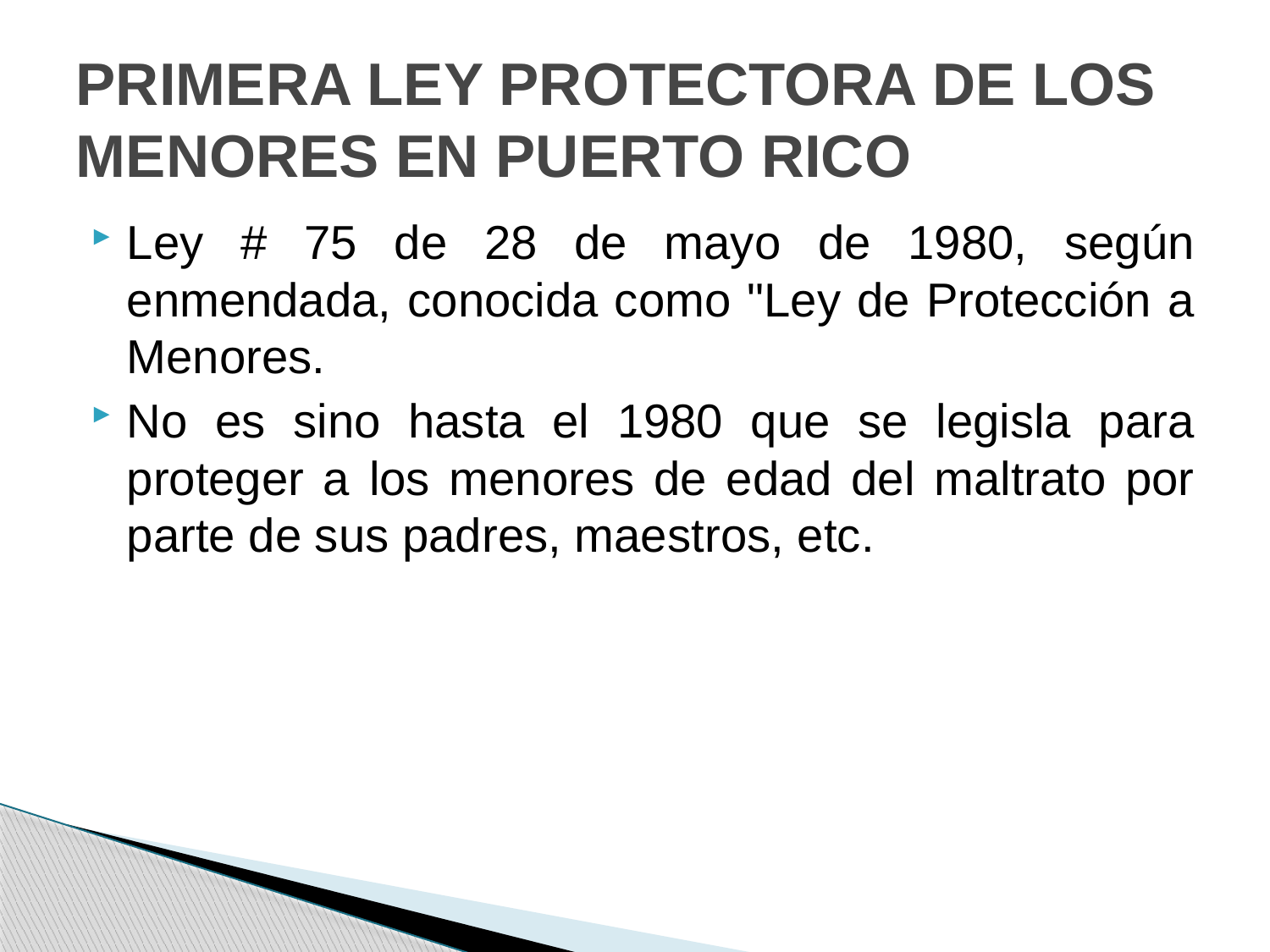

# PRIMERA LEY PROTECTORA DE LOS MENORES EN PUERTO RICO
Ley # 75 de 28 de mayo de 1980, según enmendada, conocida como "Ley de Protección a Menores.
No es sino hasta el 1980 que se legisla para proteger a los menores de edad del maltrato por parte de sus padres, maestros, etc.